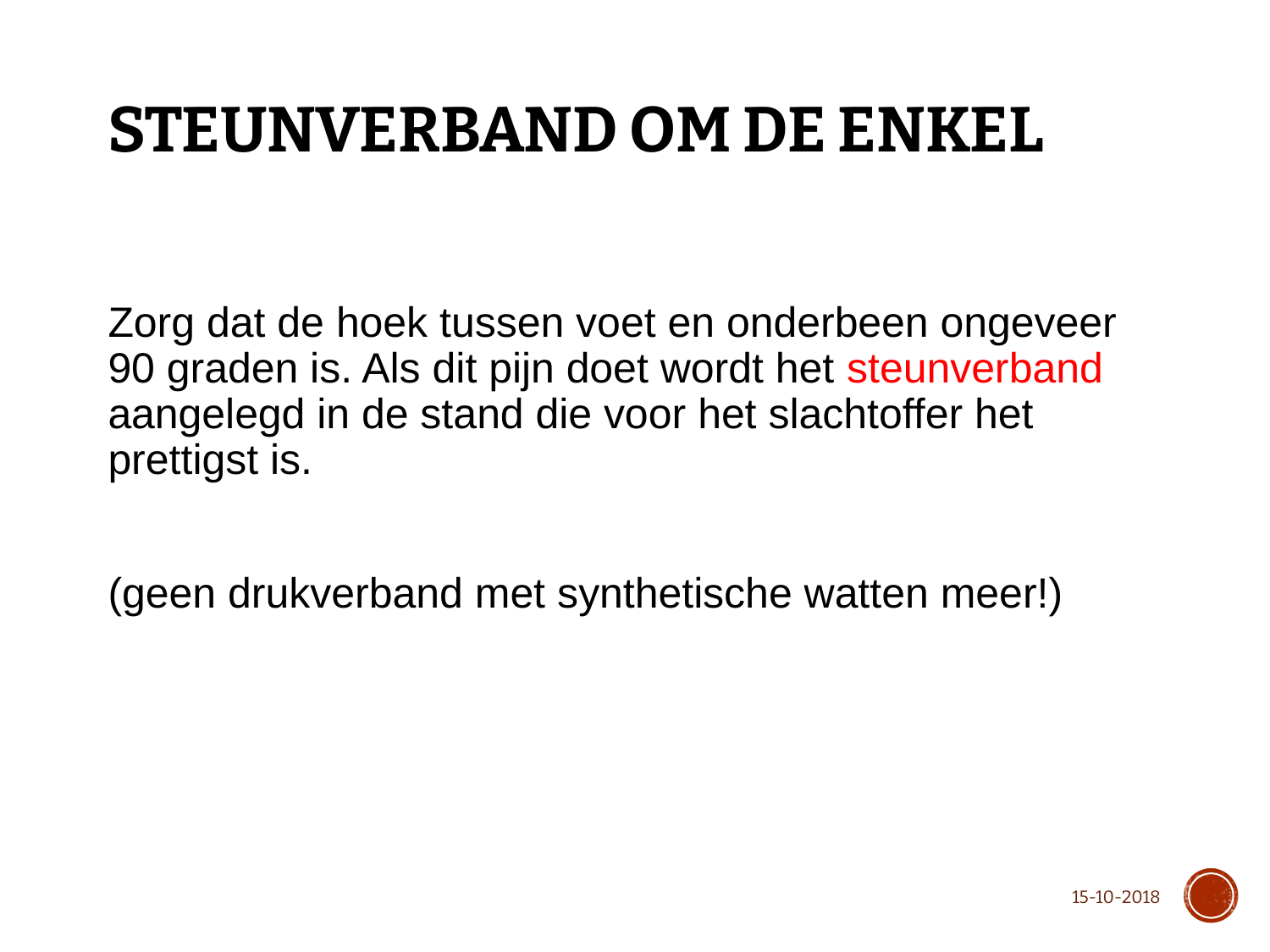

# Steunverband om de enkel
Zorg dat de hoek tussen voet en onderbeen ongeveer 90 graden is. Als dit pijn doet wordt het steunverband aangelegd in de stand die voor het slachtoffer het prettigst is.

(geen drukverband met synthetische watten meer!)

15-10-2018